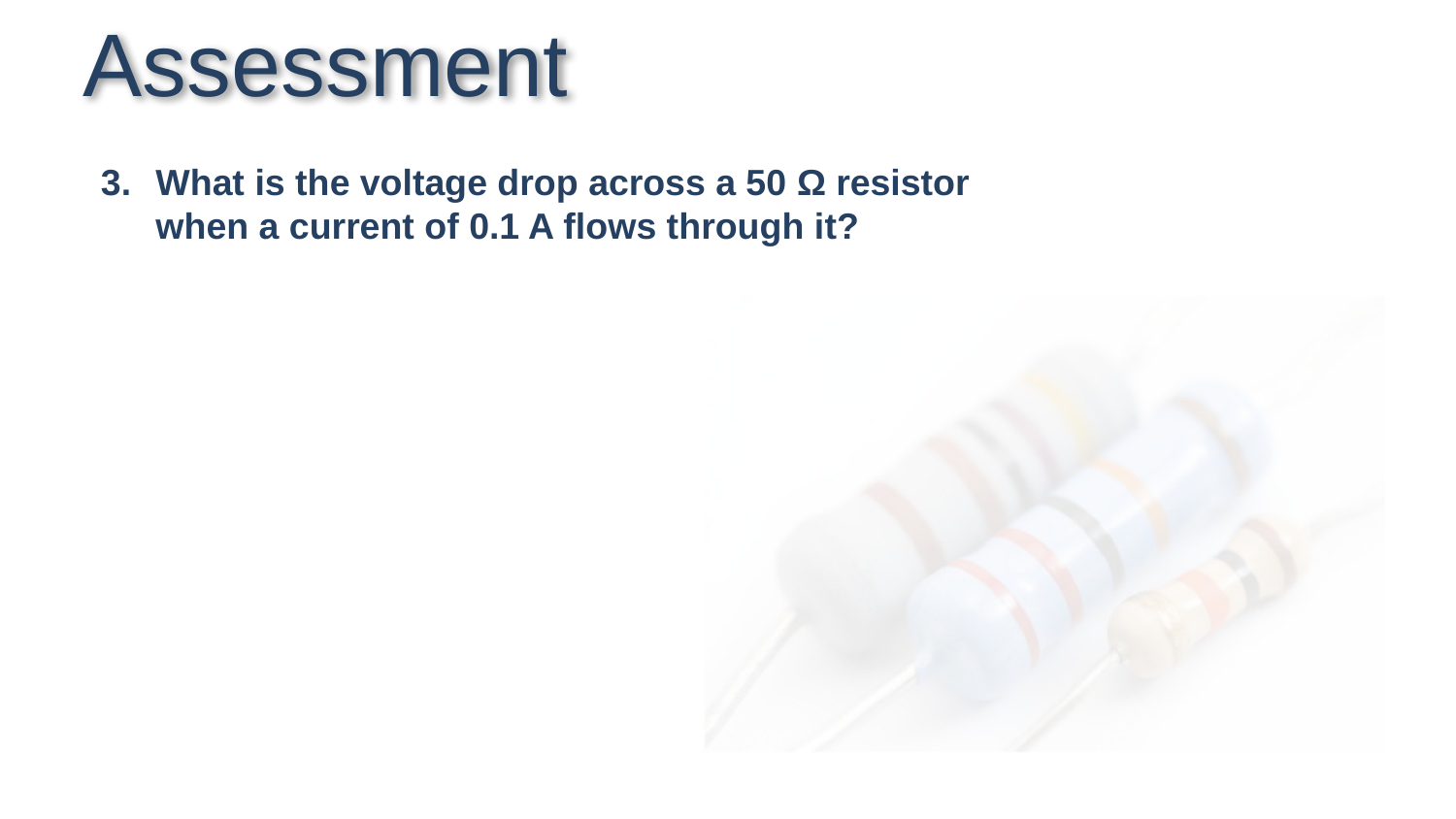

# Assessment
What is the voltage drop across a 50 Ω resistor when a current of 0.1 A flows through it?